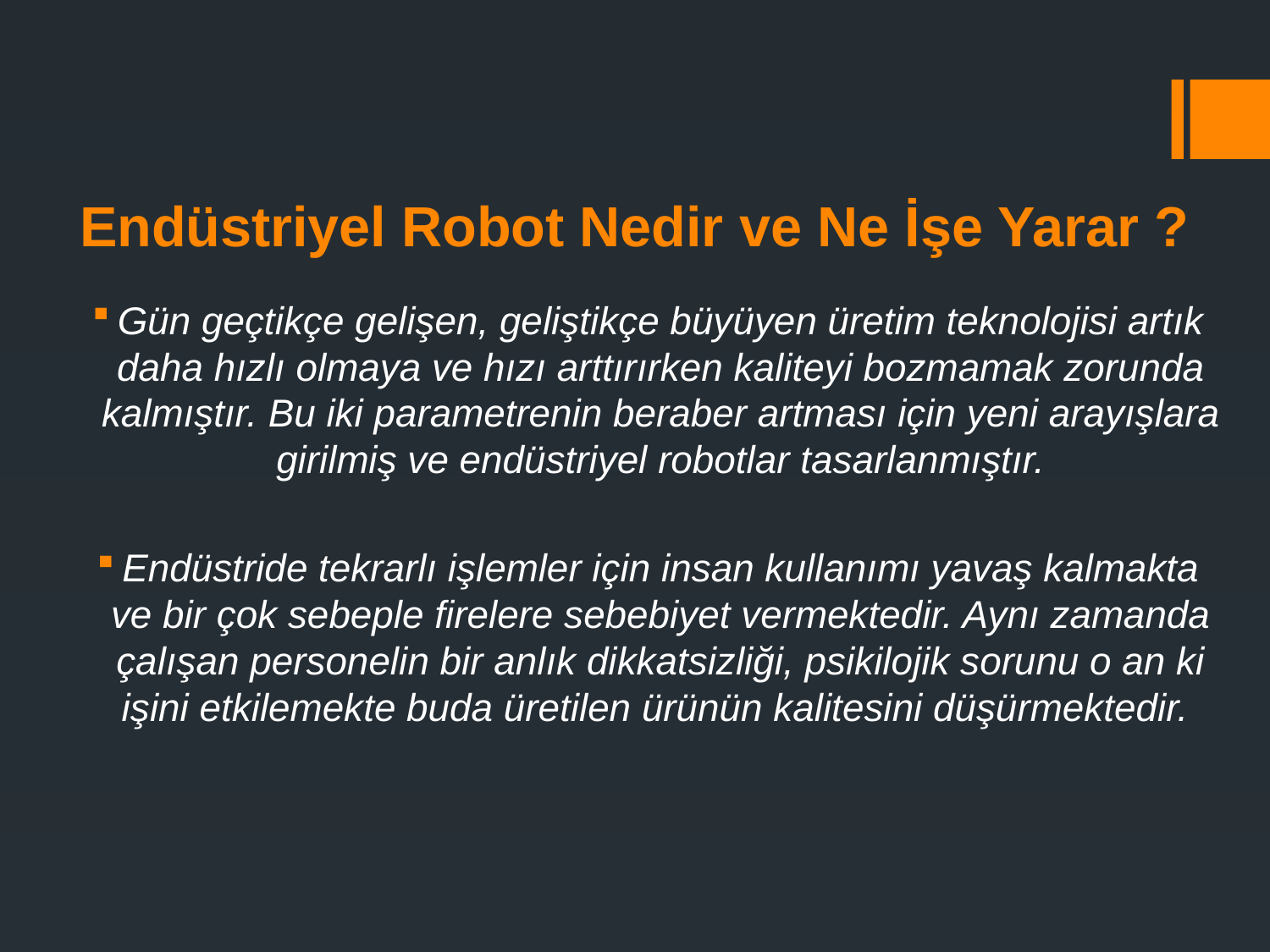

# Endüstriyel Robot Nedir ve Ne İşe Yarar ?
Gün geçtikçe gelişen, geliştikçe büyüyen üretim teknolojisi artık daha hızlı olmaya ve hızı arttırırken kaliteyi bozmamak zorunda kalmıştır. Bu iki parametrenin beraber artması için yeni arayışlara girilmiş ve endüstriyel robotlar tasarlanmıştır.

Endüstride tekrarlı işlemler için insan kullanımı yavaş kalmakta ve bir çok sebeple firelere sebebiyet vermektedir. Aynı zamanda çalışan personelin bir anlık dikkatsizliği, psikilojik sorunu o an ki işini etkilemekte buda üretilen ürünün kalitesini düşürmektedir.